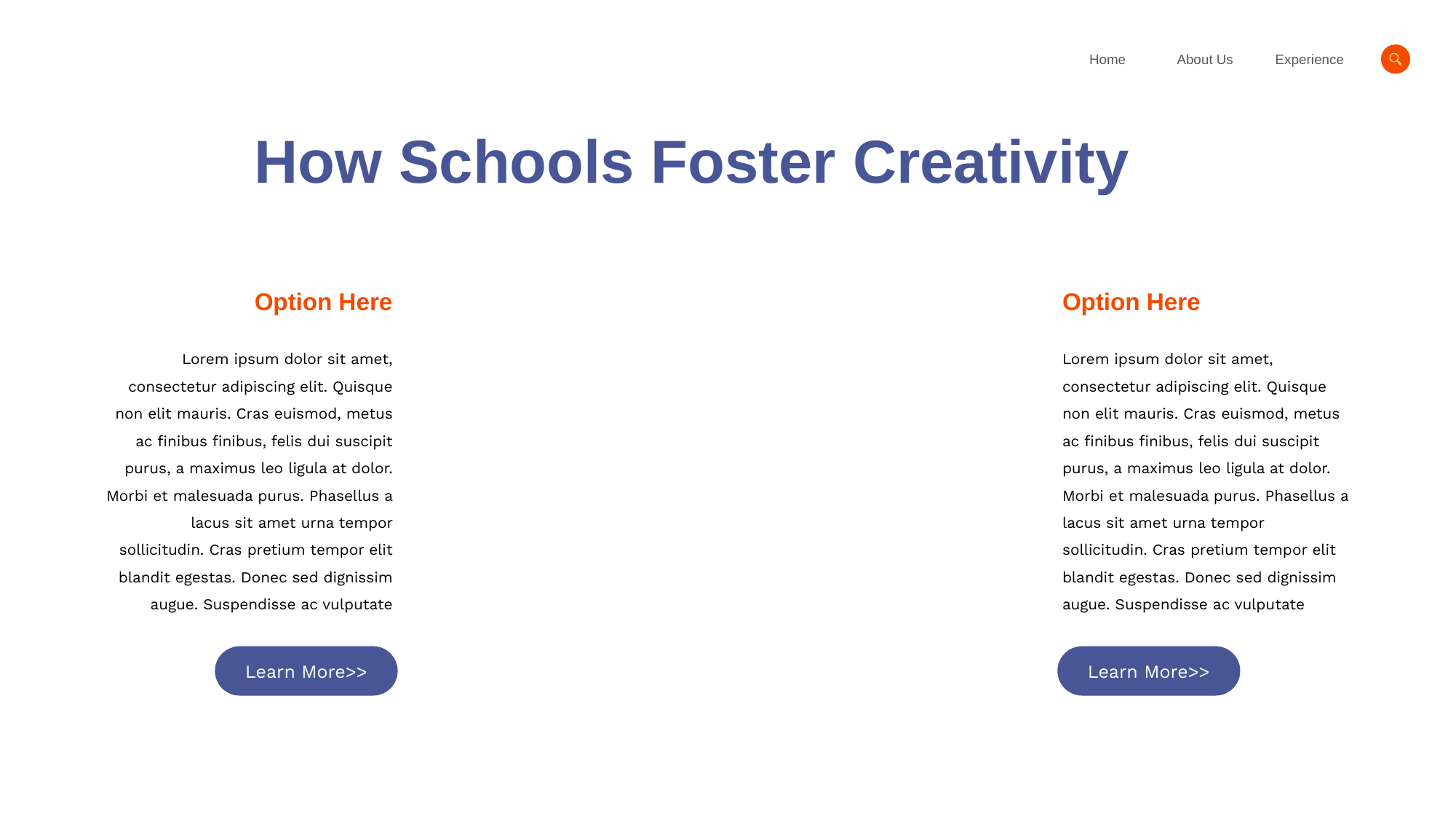

How Schools Foster Creativity

Option Here
Lorem ipsum dolor sit amet, consectetur adipiscing elit. Quisque non elit mauris. Cras euismod, metus ac finibus finibus, felis dui suscipit purus, a maximus leo ligula at dolor. Morbi et malesuada purus. Phasellus a lacus sit amet urna tempor sollicitudin. Cras pretium tempor elit blandit egestas. Donec sed dignissim augue. Suspendisse ac vulputate
Option Here
Lorem ipsum dolor sit amet, consectetur adipiscing elit. Quisque non elit mauris. Cras euismod, metus ac finibus finibus, felis dui suscipit purus, a maximus leo ligula at dolor. Morbi et malesuada purus. Phasellus a lacus sit amet urna tempor sollicitudin. Cras pretium tempor elit blandit egestas. Donec sed dignissim augue. Suspendisse ac vulputate

Learn More>>

Learn More>>